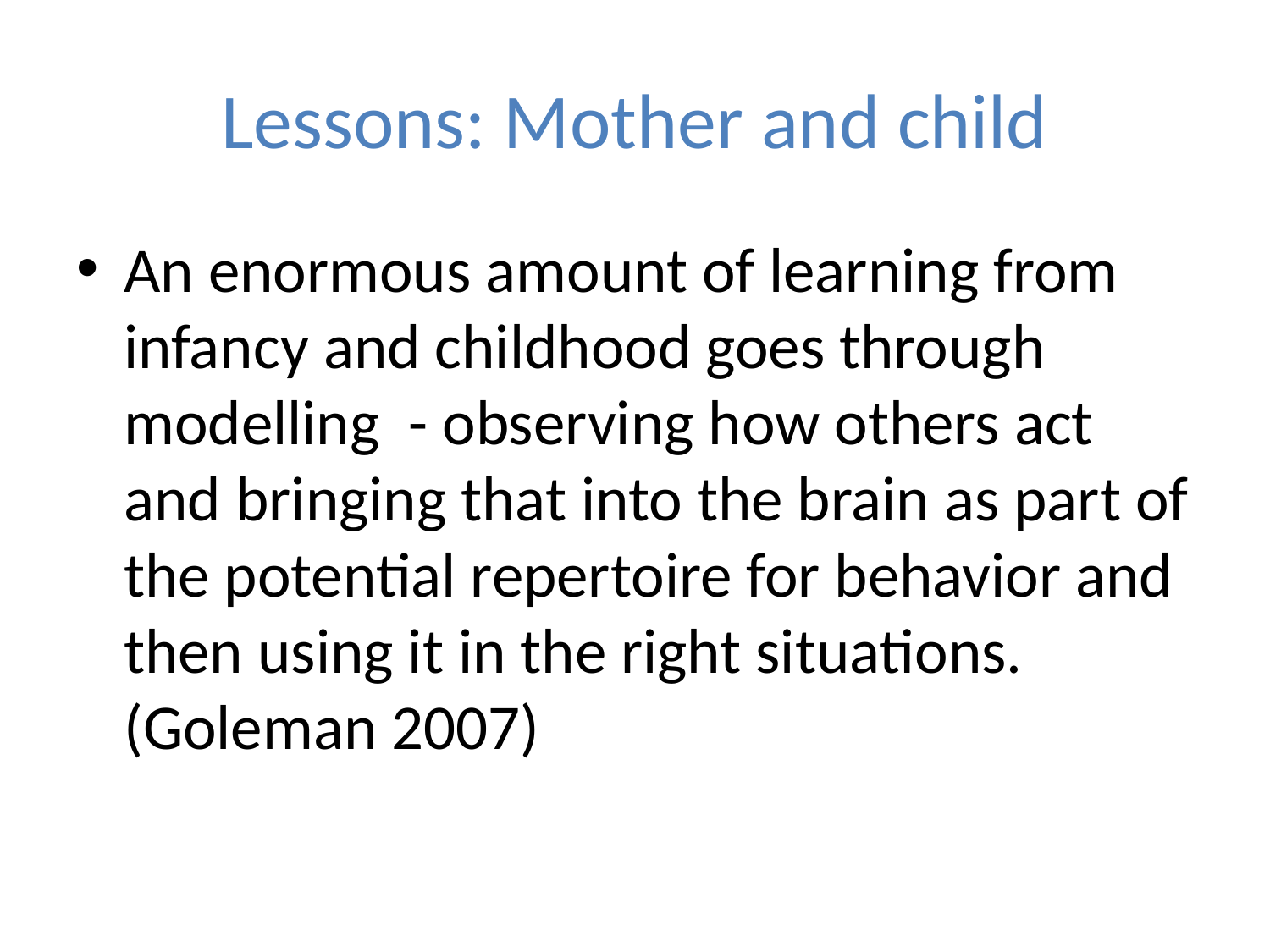

# Lessons: Mother and child
An enormous amount of learning from infancy and childhood goes through modelling  - observing how others act and bringing that into the brain as part of the potential repertoire for behavior and then using it in the right situations. (Goleman 2007)